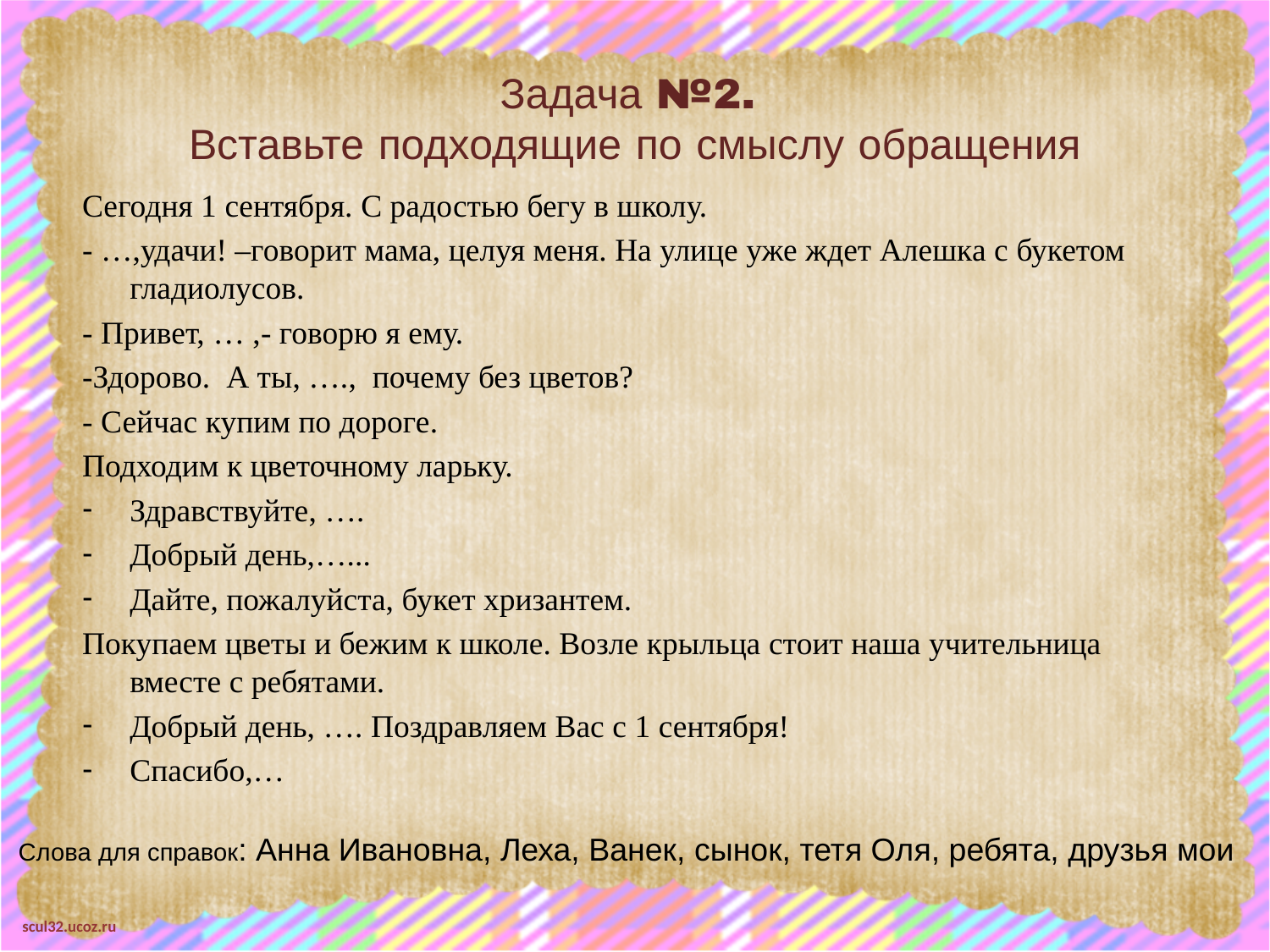

# Задача №2. Вставьте подходящие по смыслу обращения
Сегодня 1 сентября. С радостью бегу в школу.
- …,удачи! –говорит мама, целуя меня. На улице уже ждет Алешка с букетом гладиолусов.
- Привет, … ,- говорю я ему.
-Здорово.  А ты, ….,  почему без цветов?
- Сейчас купим по дороге.
Подходим к цветочному ларьку.
Здравствуйте, ….
Добрый день,…...
Дайте, пожалуйста, букет хризантем.
Покупаем цветы и бежим к школе. Возле крыльца стоит наша учительница вместе с ребятами.
Добрый день, …. Поздравляем Вас с 1 сентября!
Спасибо,…
Слова для справок: Анна Ивановна, Леха, Ванек, сынок, тетя Оля, ребята, друзья мои